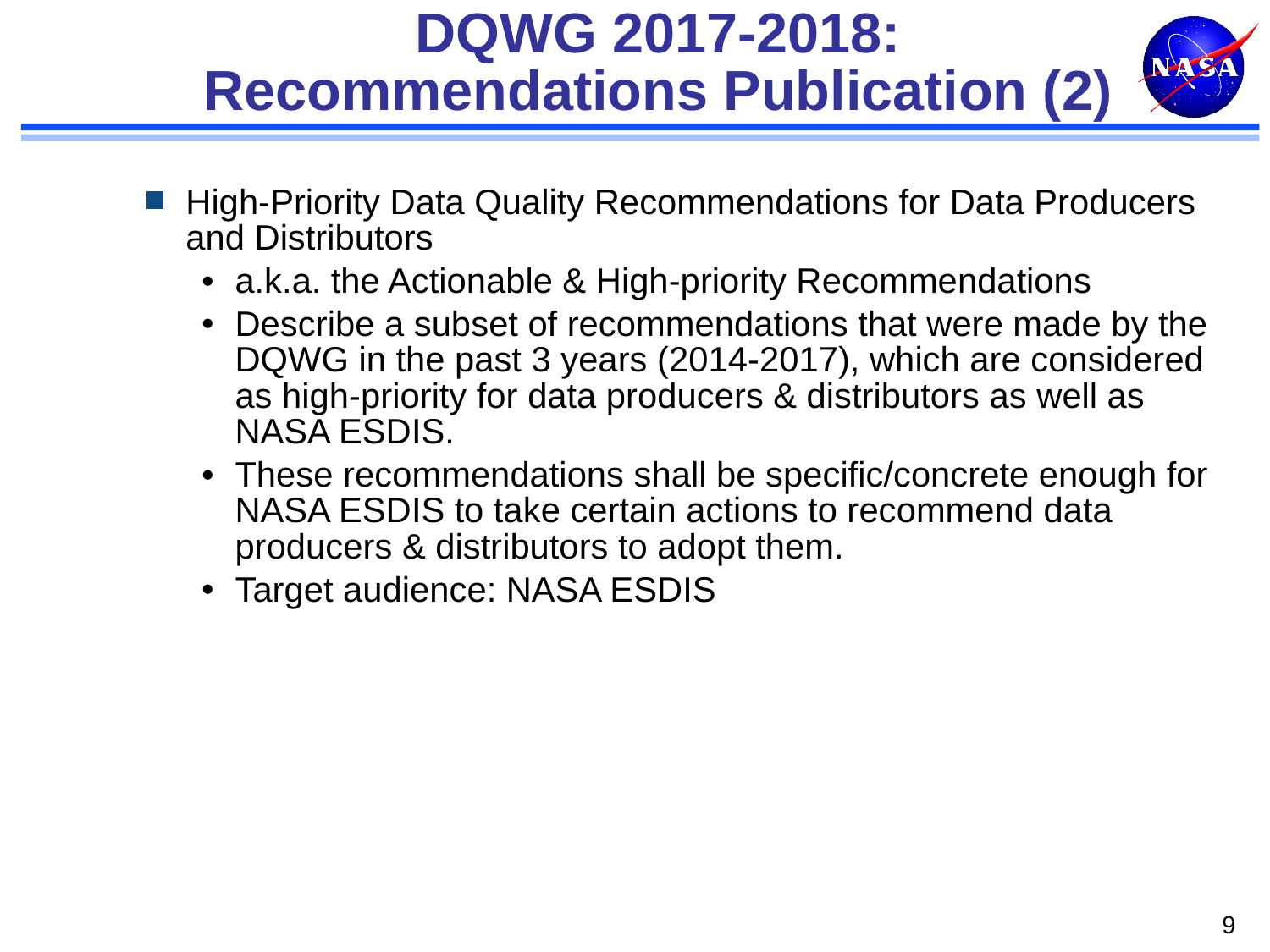

# DQWG 2017-2018: Recommendations Publication (2)
High-Priority Data Quality Recommendations for Data Producers and Distributors
a.k.a. the Actionable & High-priority Recommendations
Describe a subset of recommendations that were made by the DQWG in the past 3 years (2014-2017), which are considered as high-priority for data producers & distributors as well as NASA ESDIS.
These recommendations shall be specific/concrete enough for NASA ESDIS to take certain actions to recommend data producers & distributors to adopt them.
Target audience: NASA ESDIS
9